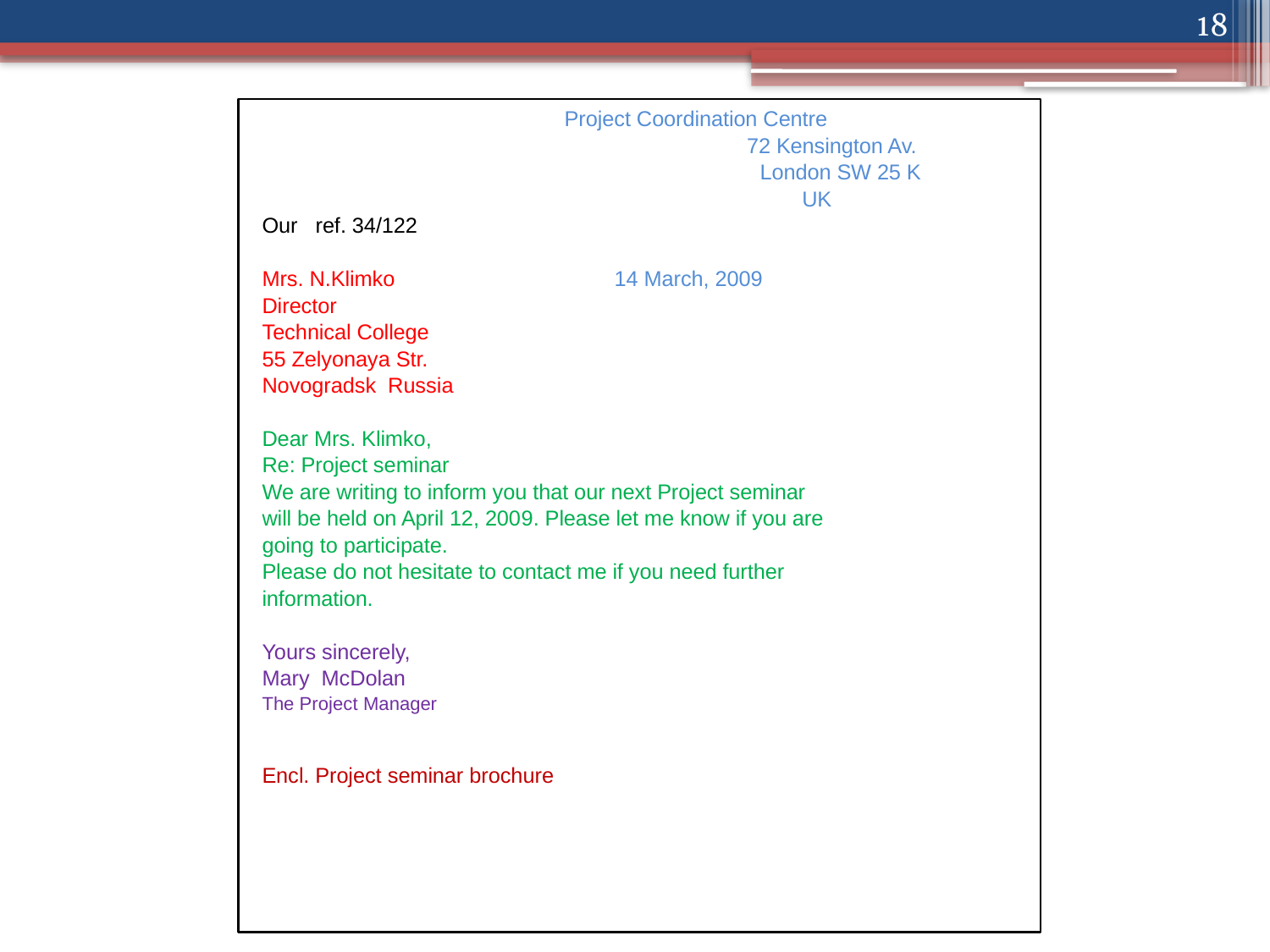

18
                                                   Project Coordination Centre
                                                               72 Kensington Av.
                                                                  London SW 25 K
                                                          UK
Our   ref. 34/122

Mrs. N.Klimko                                     14 March, 2009
Director
Technical College
55 Zelyonaya Str.
Novogradsk  Russia

Dear Mrs. Klimko,
Re: Project seminar
We are writing to inform you that our next Project seminar
will be held on April 12, 2009. Please let me know if you are
going to participate.
Please do not hesitate to contact me if you need further
information.

Yours sincerely,
Mary  McDolan
The Project Manager

Encl. Project seminar brochure